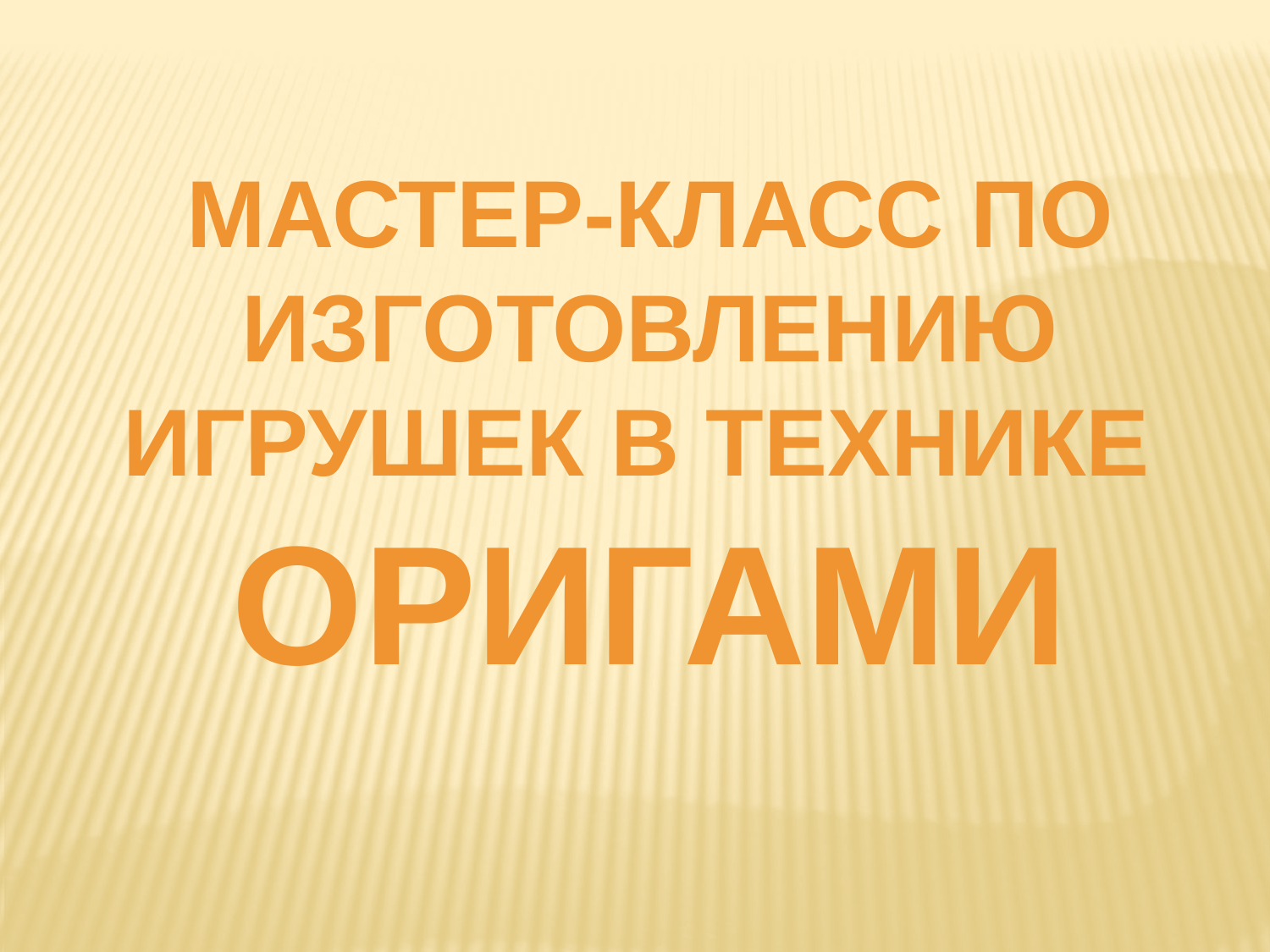

МАСТЕР-КЛАСС ПО ИЗГОТОВЛЕНИЮ ИГРУШЕК В ТЕХНИКЕ
ОРИГАМИ